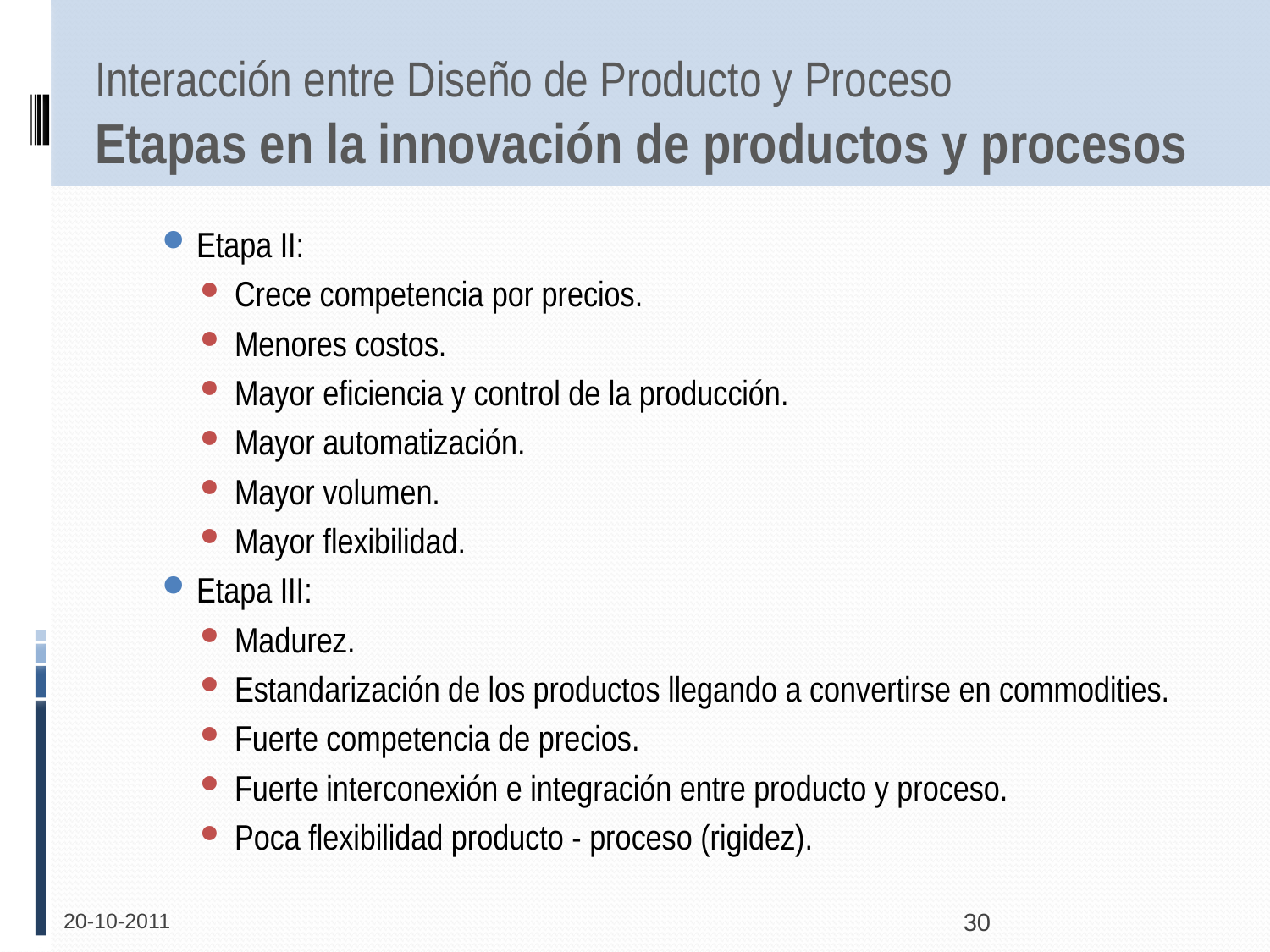

# Interacción entre Diseño de Producto y Proceso Etapas en la innovación de productos y procesos
Etapa II:
Crece competencia por precios.
Menores costos.
Mayor eficiencia y control de la producción.
Mayor automatización.
Mayor volumen.
Mayor flexibilidad.
Etapa III:
Madurez.
Estandarización de los productos llegando a convertirse en commodities.
Fuerte competencia de precios.
Fuerte interconexión e integración entre producto y proceso.
Poca flexibilidad producto - proceso (rigidez).

20-10-2011
30